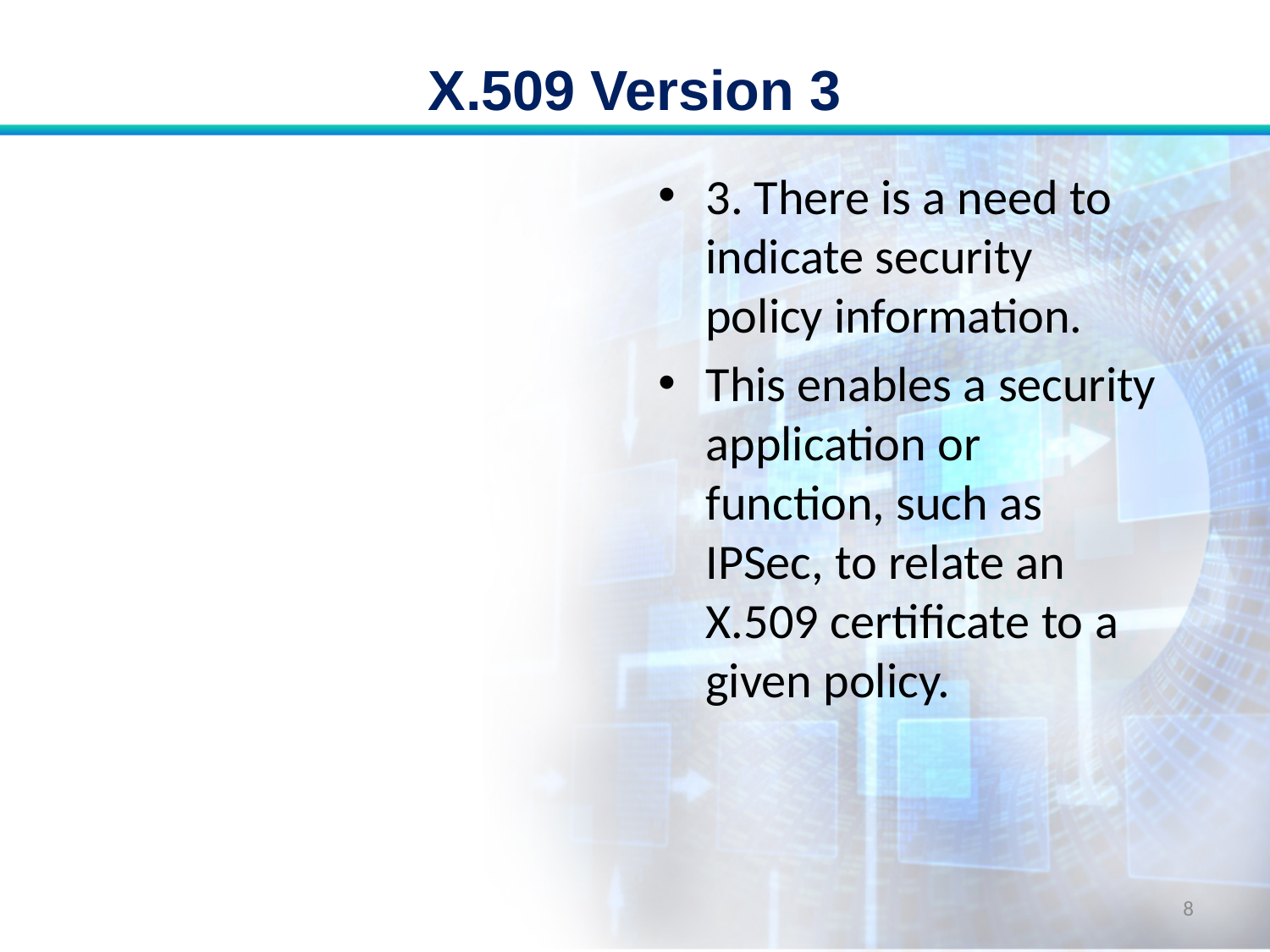

# X.509 Version 3
3. There is a need to indicate security policy information.
This enables a security application or function, such as IPSec, to relate an X.509 certificate to a given policy.
8